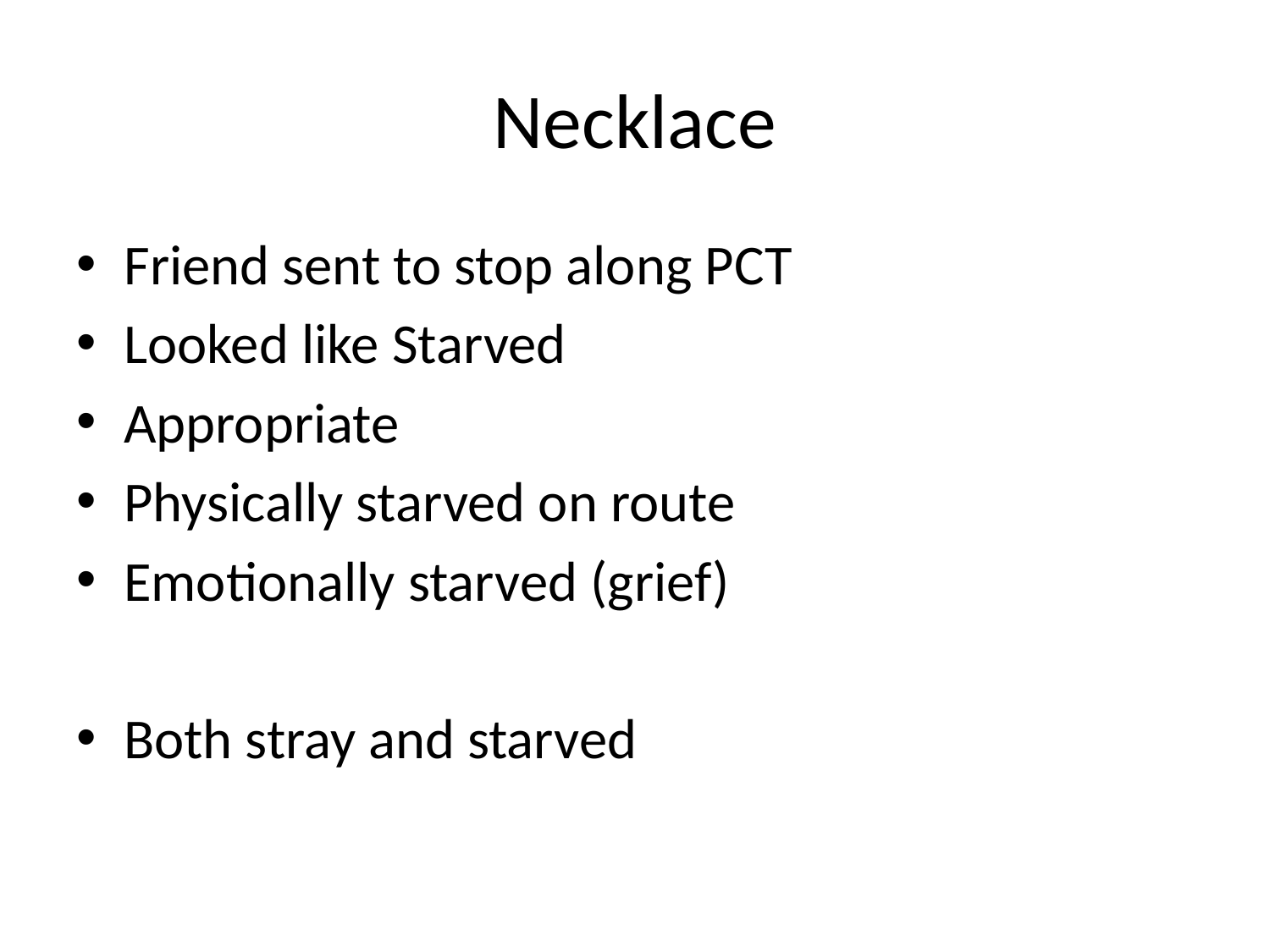

# Necklace
Friend sent to stop along PCT
Looked like Starved
Appropriate
Physically starved on route
Emotionally starved (grief)

Both stray and starved